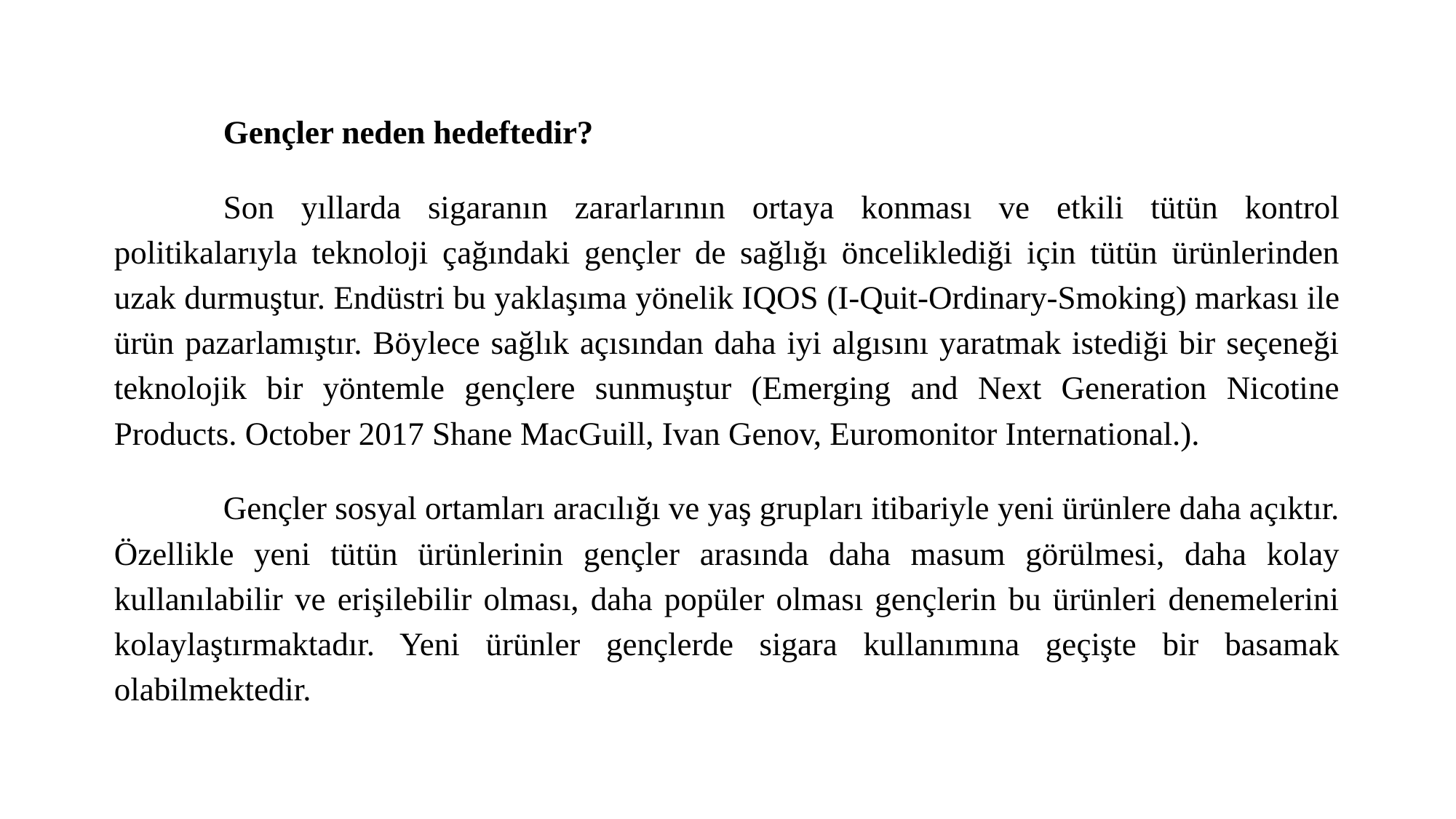

Gençler neden hedeftedir?
	Son yıllarda sigaranın zararlarının ortaya konması ve etkili tütün kontrol politikalarıyla teknoloji çağındaki gençler de sağlığı önceliklediği için tütün ürünlerinden uzak durmuştur. Endüstri bu yaklaşıma yönelik IQOS (I-Quit-Ordinary-Smoking) markası ile ürün pazarlamıştır. Böylece sağlık açısından daha iyi algısını yaratmak istediği bir seçeneği teknolojik bir yöntemle gençlere sunmuştur (Emerging and Next Generation Nicotine Products. October 2017 Shane MacGuill, Ivan Genov, Euromonitor International.).
	Gençler sosyal ortamları aracılığı ve yaş grupları itibariyle yeni ürünlere daha açıktır. Özellikle yeni tütün ürünlerinin gençler arasında daha masum görülmesi, daha kolay kullanılabilir ve erişilebilir olması, daha popüler olması gençlerin bu ürünleri denemelerini kolaylaştırmaktadır. Yeni ürünler gençlerde sigara kullanımına geçişte bir basamak olabilmektedir.